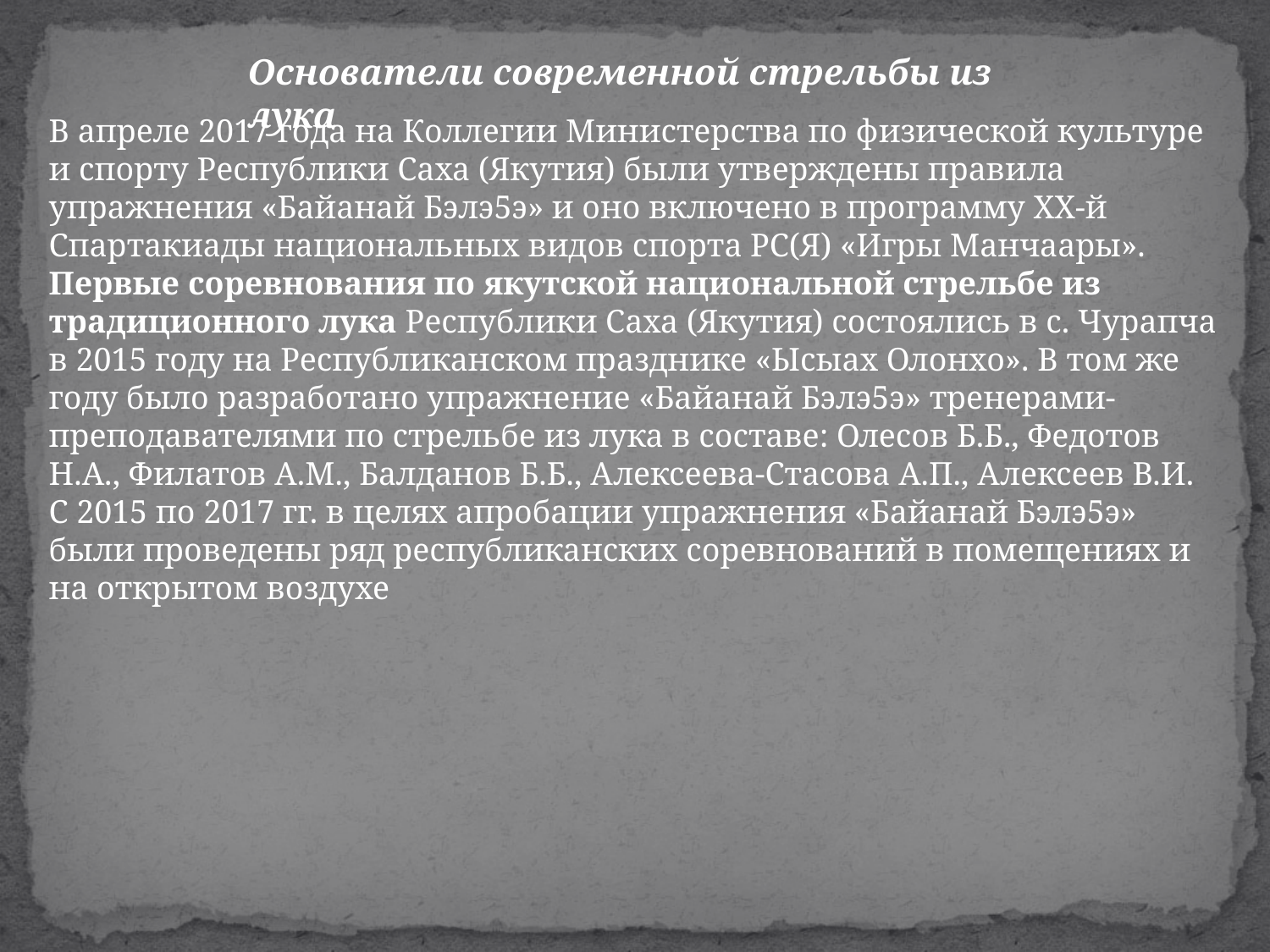

Основатели современной стрельбы из лука
В апреле 2017 года на Коллегии Министерства по физической культуре и спорту Республики Саха (Якутия) были утверждены правила упражнения «Байанай Бэлэ5э» и оно включено в программу XX-й Спартакиады национальных видов спорта РС(Я) «Игры Манчаары».
Первые соревнования по якутской национальной стрельбе из традиционного лука Республики Саха (Якутия) состоялись в с. Чурапча в 2015 году на Республиканском празднике «Ысыах Олонхо». В том же году было разработано упражнение «Байанай Бэлэ5э» тренерами-преподавателями по стрельбе из лука в составе: Олесов Б.Б., Федотов Н.А., Филатов А.М., Балданов Б.Б., Алексеева-Стасова А.П., Алексеев В.И.
С 2015 по 2017 гг. в целях апробации упражнения «Байанай Бэлэ5э» были проведены ряд республиканских соревнований в помещениях и на открытом воздухе